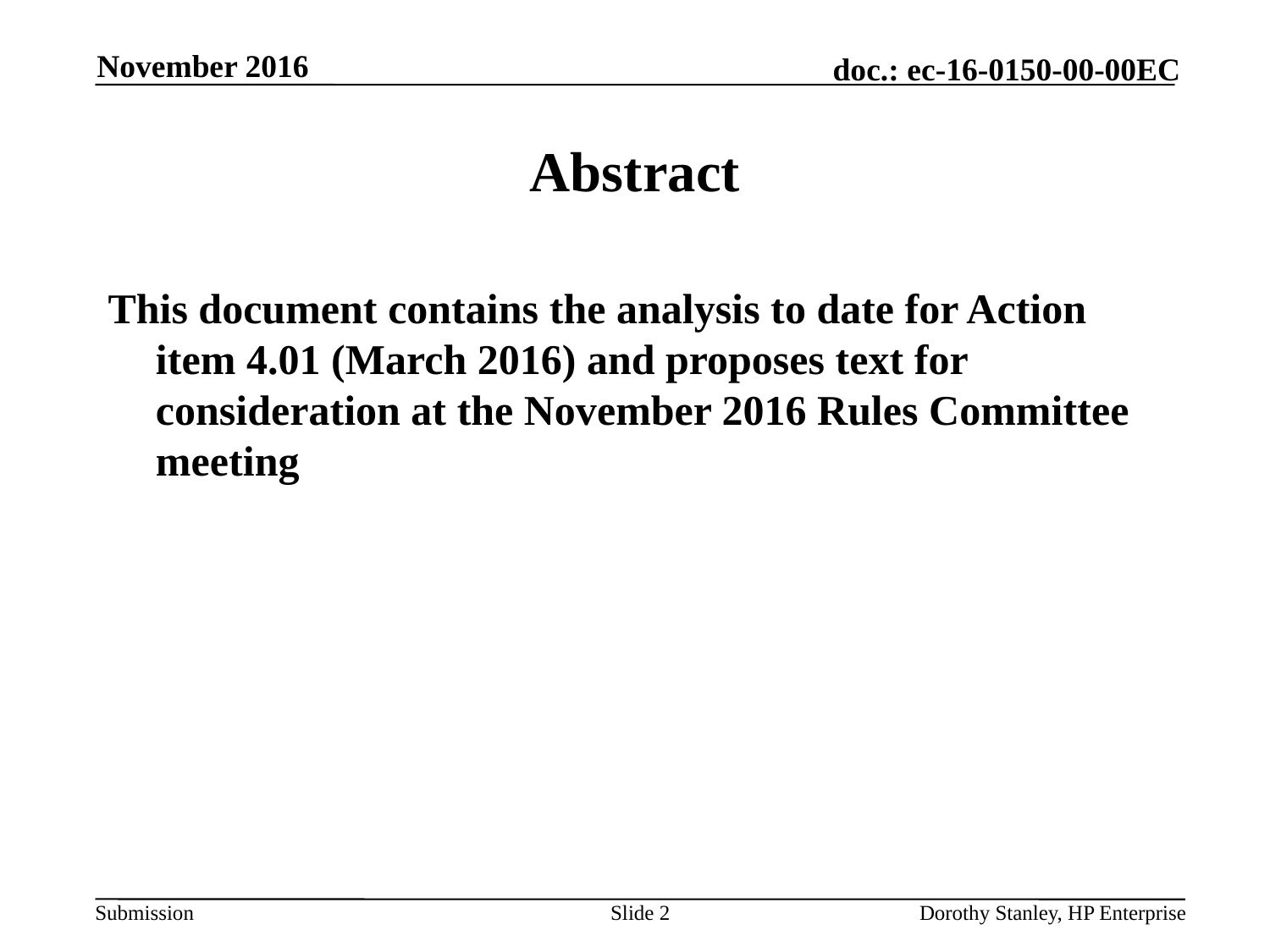

November 2016
# Abstract
This document contains the analysis to date for Action item 4.01 (March 2016) and proposes text for consideration at the November 2016 Rules Committee meeting
Slide 2
Dorothy Stanley, HP Enterprise